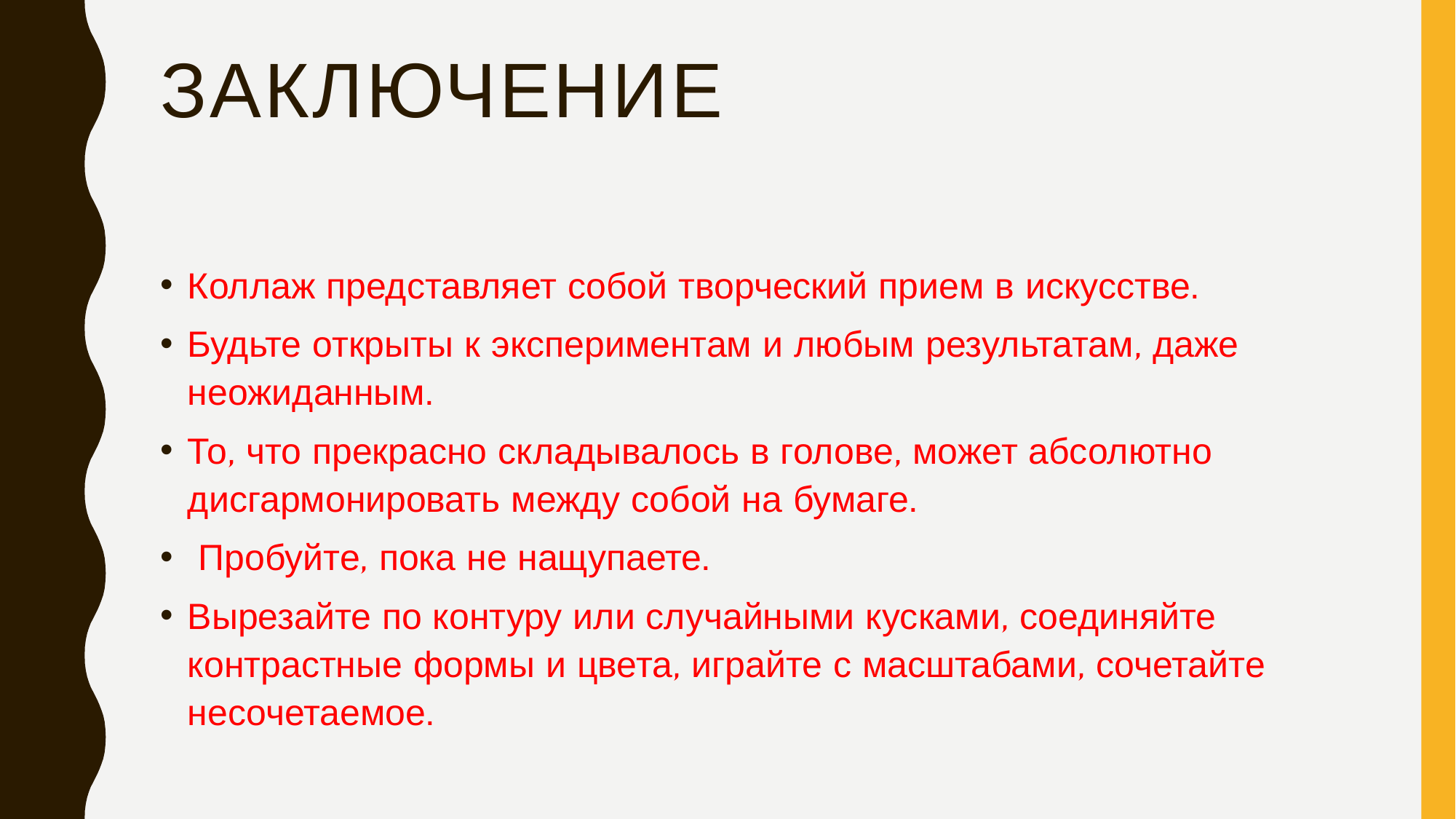

# ЗАКЛЮЧЕНИЕ
Коллаж представляет собой творческий прием в искусстве.
Будьте открыты к экспериментам и любым результатам, даже неожиданным.
То, что прекрасно складывалось в голове, может абсолютно дисгармонировать между собой на бумаге.
 Пробуйте, пока не нащупаете.
Вырезайте по контуру или случайными кусками, соединяйте контрастные формы и цвета, играйте с масштабами, сочетайте несочетаемое.